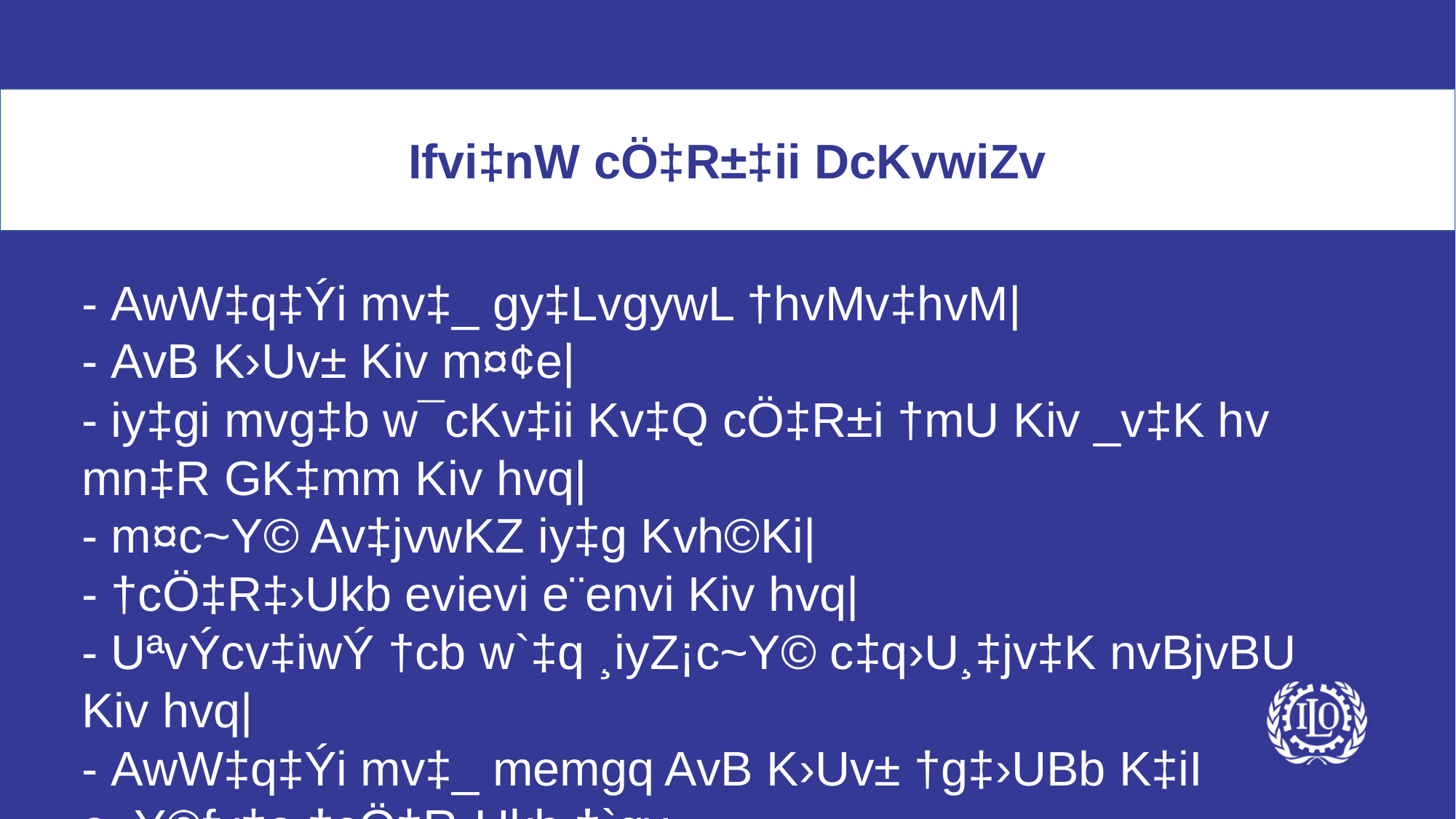

Ifvi‡nW cÖ‡R±‡ii DcKvwiZv
- AwW‡q‡Ýi mv‡_ gy‡LvgywL †hvMv‡hvM|
- AvB K›Uv± Kiv m¤¢e|
- iy‡gi mvg‡b w¯cKv‡ii Kv‡Q cÖ‡R±i †mU Kiv _v‡K hv mn‡R GK‡mm Kiv hvq|
- m¤c~Y© Av‡jvwKZ iy‡g Kvh©Ki|
- †cÖ‡R‡›Ukb evievi e¨envi Kiv hvq|
- UªvÝcv‡iwÝ †cb w`‡q ¸iyZ¡c~Y© c‡q›U¸‡jv‡K nvBjvBU Kiv hvq|
- AwW‡q‡Ýi mv‡_ memgq AvB K›Uv± †g‡›UBb K‡iI c~Y©fv‡e †cÖ‡R›Ukb †`qv
  m¤¢e|